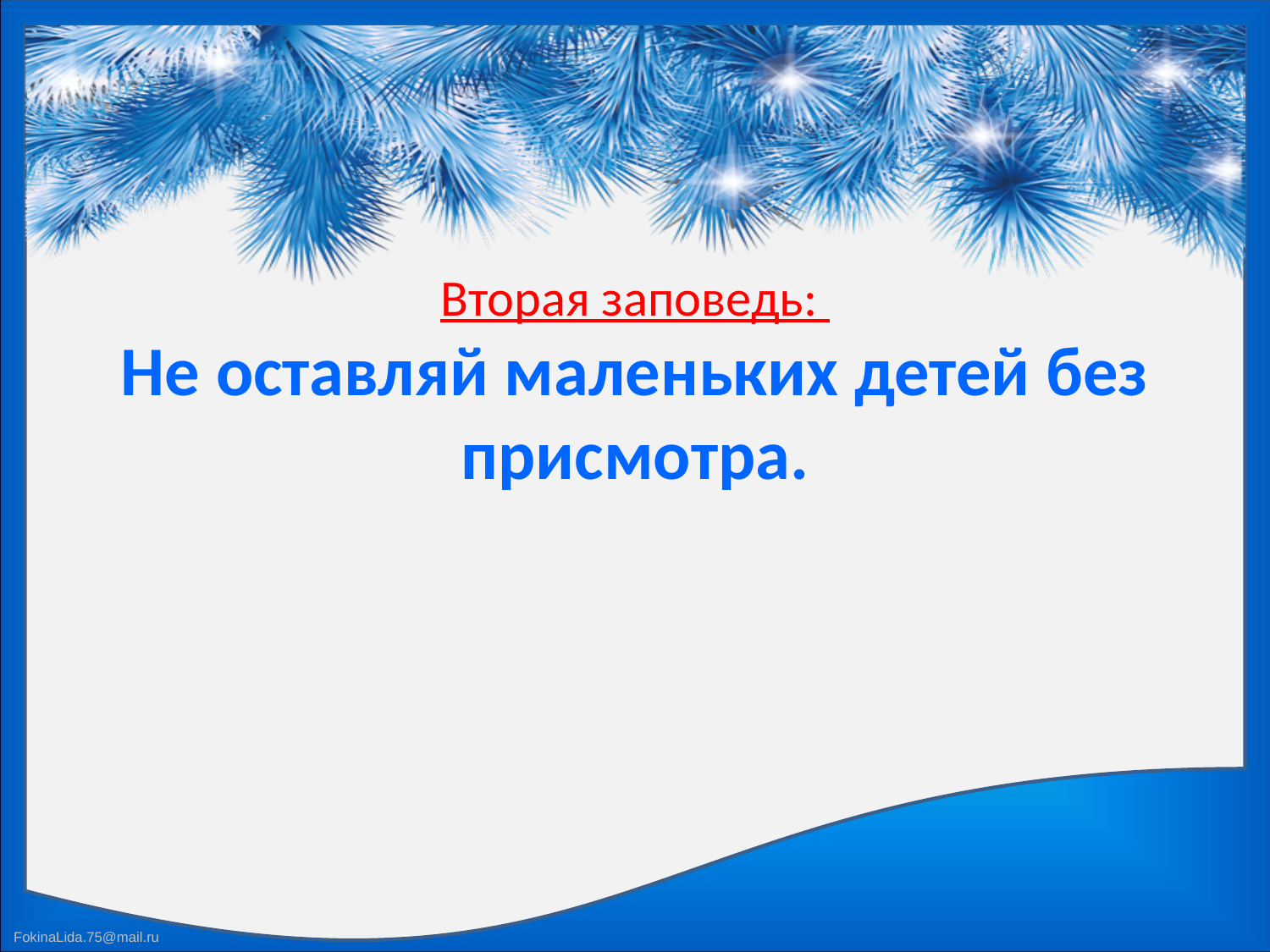

# Вторая заповедь: Не оставляй маленьких детей без присмотра.